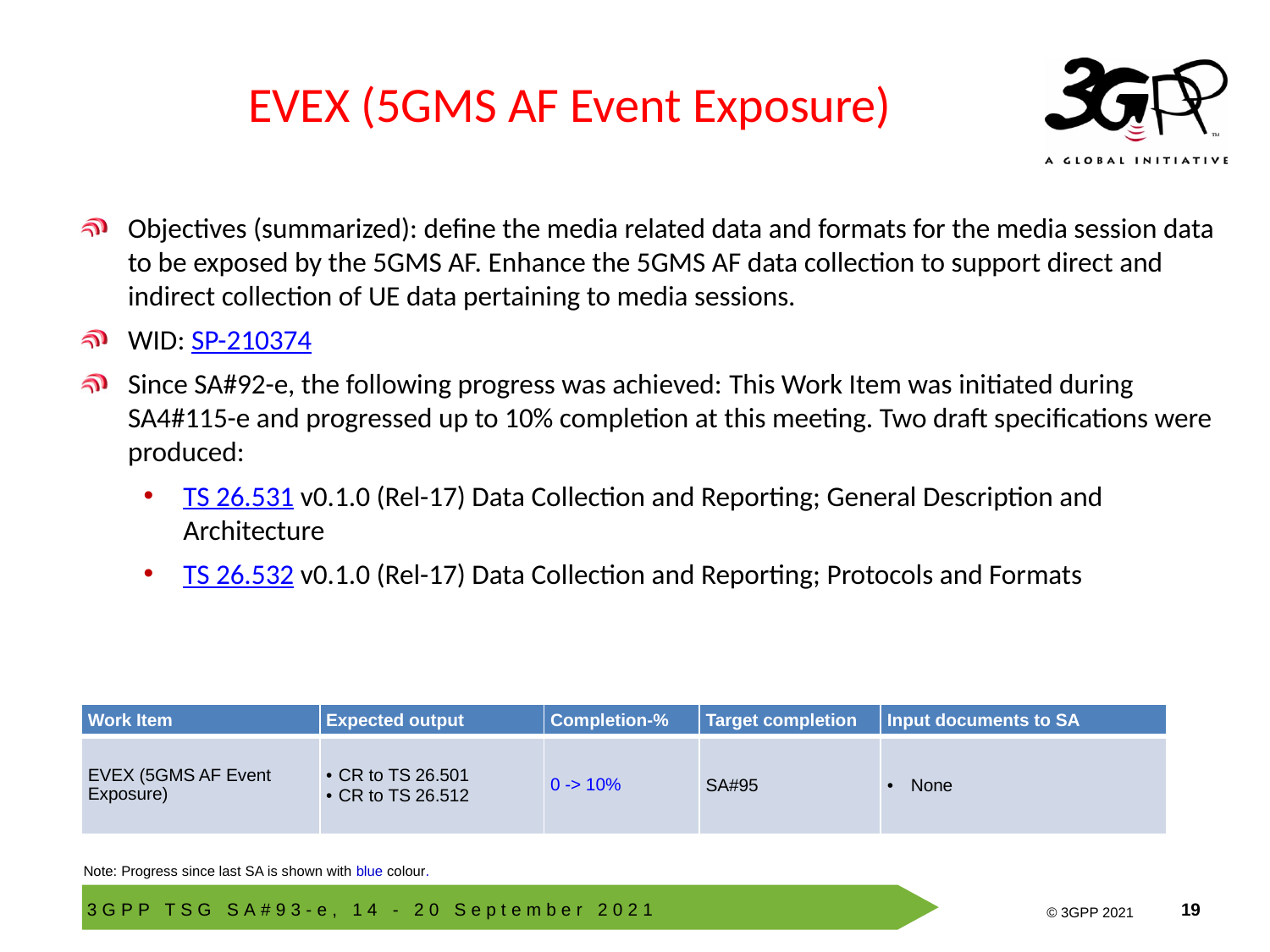

# EVEX (5GMS AF Event Exposure)
Objectives (summarized): define the media related data and formats for the media session data to be exposed by the 5GMS AF. Enhance the 5GMS AF data collection to support direct and indirect collection of UE data pertaining to media sessions.
WID: SP-210374
Since SA#92-e, the following progress was achieved: This Work Item was initiated during SA4#115-e and progressed up to 10% completion at this meeting. Two draft specifications were produced:
TS 26.531 v0.1.0 (Rel-17) Data Collection and Reporting; General Description and Architecture
TS 26.532 v0.1.0 (Rel-17) Data Collection and Reporting; Protocols and Formats

| Work Item | Expected output | Completion-% | Target completion | Input documents to SA |
| --- | --- | --- | --- | --- |
| EVEX (5GMS AF Event Exposure) | CR to TS 26.501 CR to TS 26.512 | 0 -> 10% | SA#95 | None |
Note: Progress since last SA is shown with blue colour.